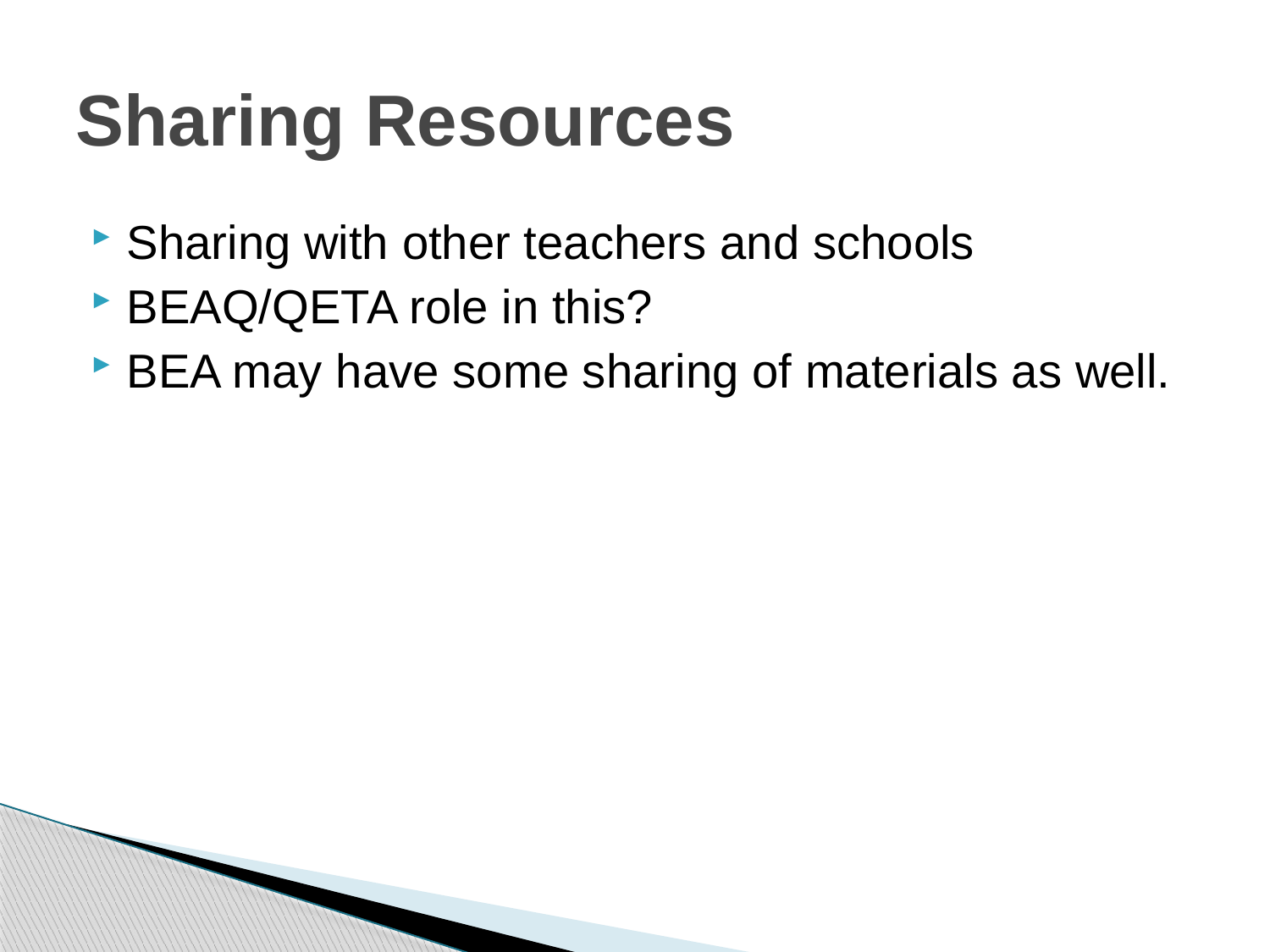

# Sharing Resources
Sharing with other teachers and schools
BEAQ/QETA role in this?
BEA may have some sharing of materials as well.